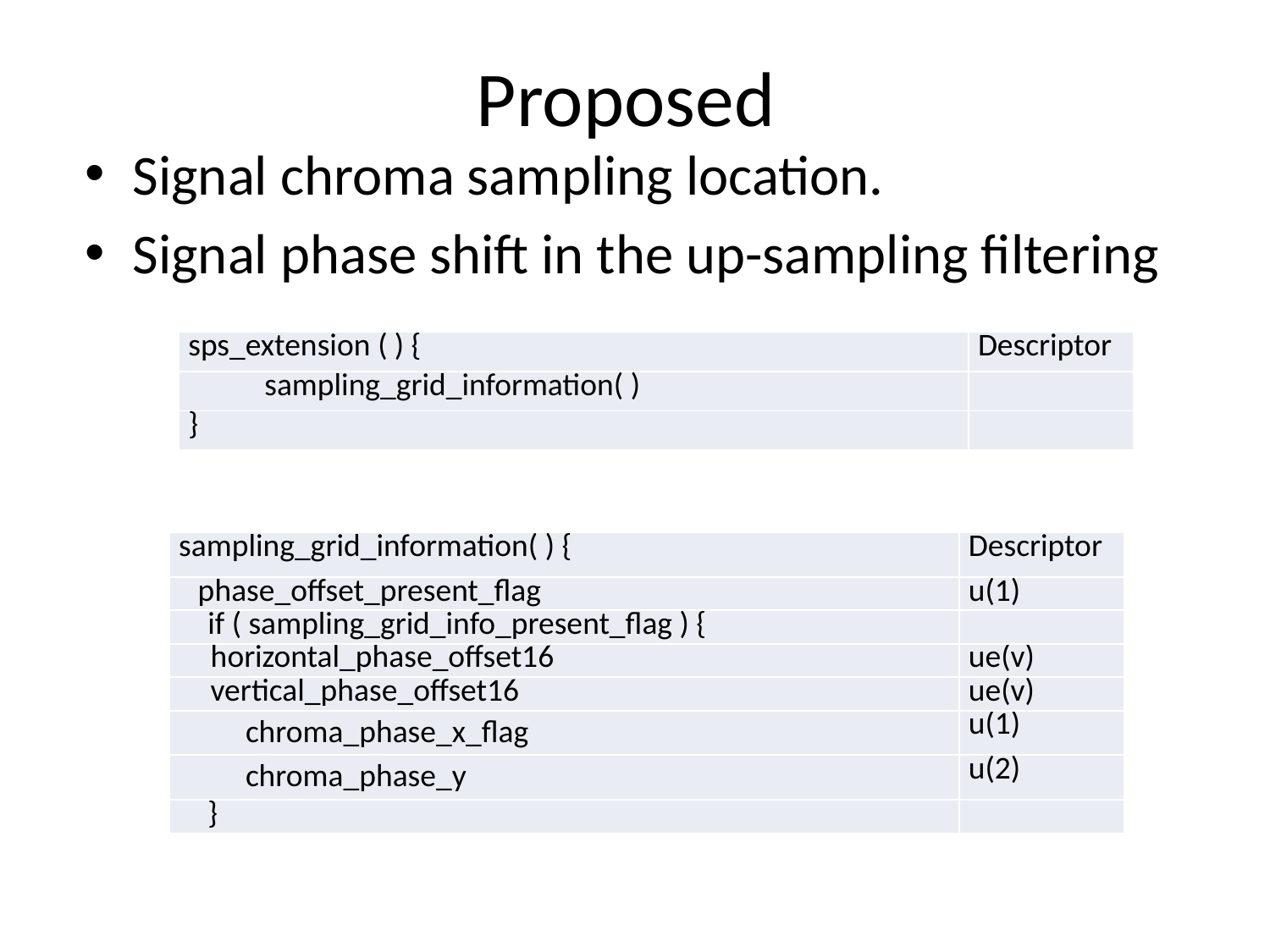

# Proposed
Signal chroma sampling location.
Signal phase shift in the up-sampling filtering

| sps\_extension ( ) { | Descriptor |
| --- | --- |
| sampling\_grid\_information( ) |  |
| } |  |
| sampling\_grid\_information( ) { | Descriptor |
| --- | --- |
| phase\_offset\_present\_flag | u(1) |
| if ( sampling\_grid\_info\_present\_flag ) { |  |
| horizontal\_phase\_offset16 | ue(v) |
| vertical\_phase\_offset16 | ue(v) |
| chroma\_phase\_x\_flag | u(1) |
| chroma\_phase\_y | u(2) |
| } |  |